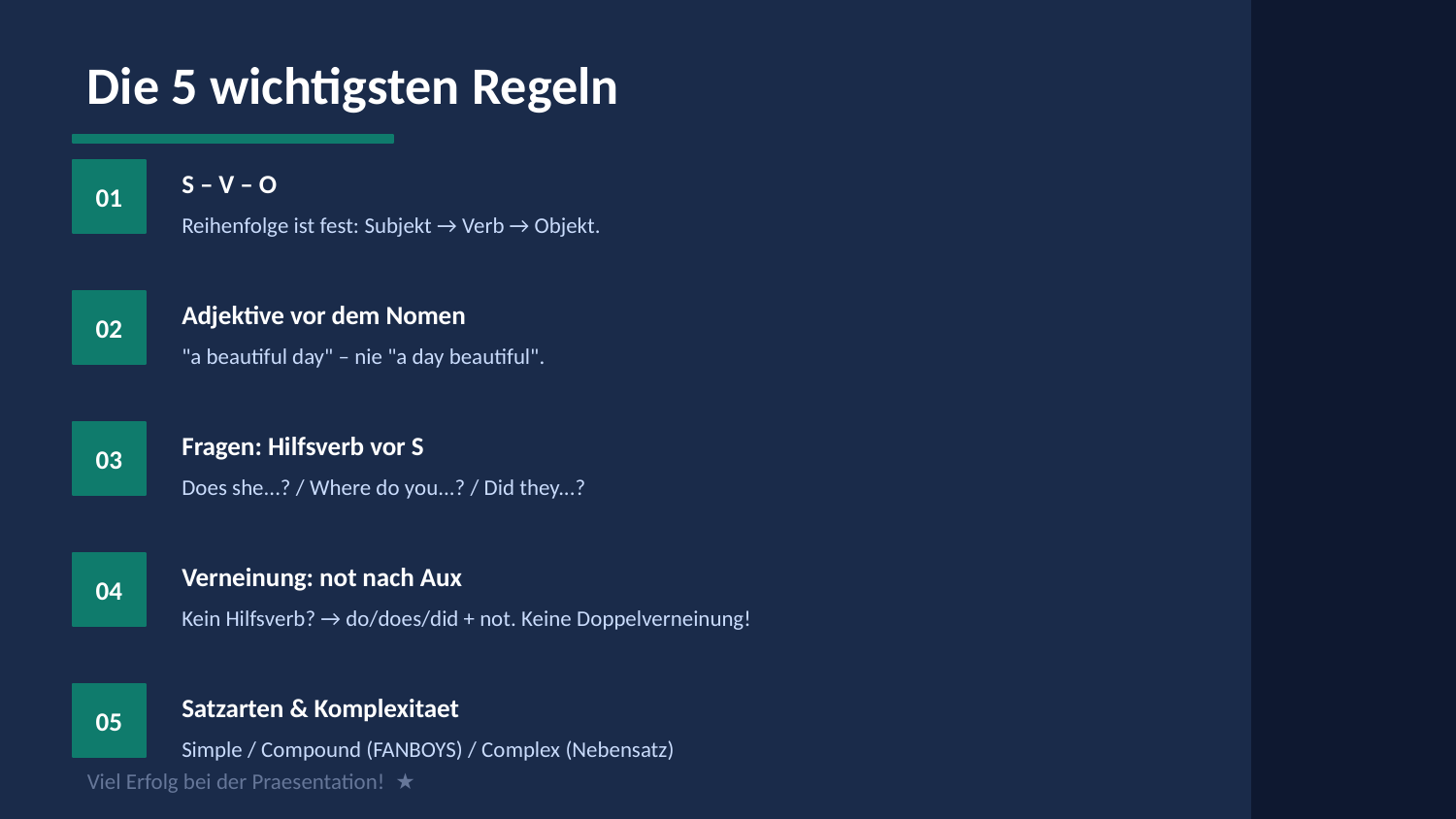

Die 5 wichtigsten Regeln

01
S – V – O
Reihenfolge ist fest: Subjekt → Verb → Objekt.

02
Adjektive vor dem Nomen
"a beautiful day" – nie "a day beautiful".

03
Fragen: Hilfsverb vor S
Does she...? / Where do you...? / Did they...?

04
Verneinung: not nach Aux
Kein Hilfsverb? → do/does/did + not. Keine Doppelverneinung!

05
Satzarten & Komplexitaet
Simple / Compound (FANBOYS) / Complex (Nebensatz)
Viel Erfolg bei der Praesentation!  ★